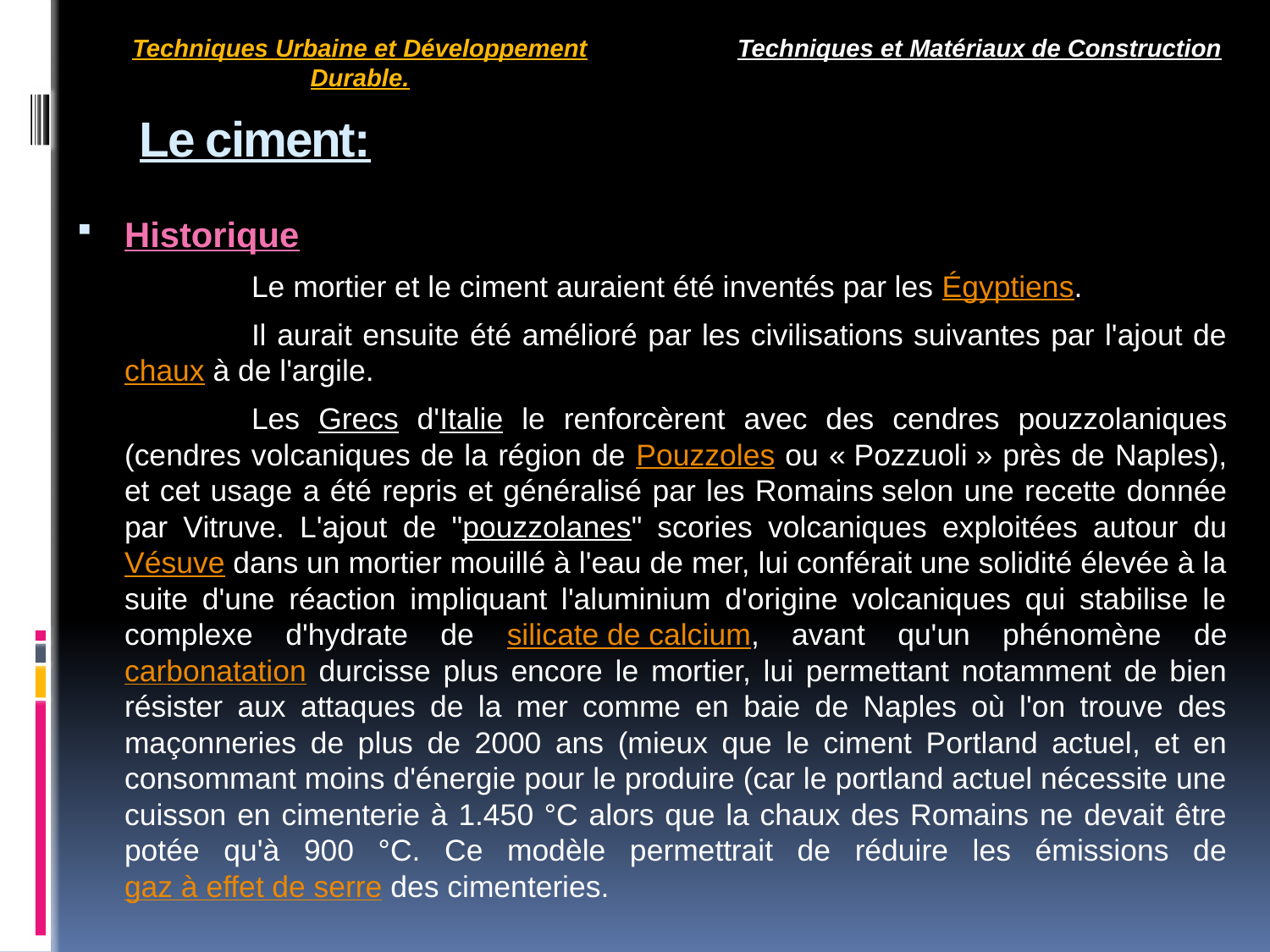

Techniques Urbaine et Développement Durable.
Techniques et Matériaux de Construction
# Le ciment:
Historique
		Le mortier et le ciment auraient été inventés par les Égyptiens.
		Il aurait ensuite été amélioré par les civilisations suivantes par l'ajout de chaux à de l'argile.
		Les Grecs d'Italie le renforcèrent avec des cendres pouzzolaniques (cendres volcaniques de la région de Pouzzoles ou « Pozzuoli » près de Naples), et cet usage a été repris et généralisé par les Romains selon une recette donnée par Vitruve. L'ajout de "pouzzolanes" scories volcaniques exploitées autour du Vésuve dans un mortier mouillé à l'eau de mer, lui conférait une solidité élevée à la suite d'une réaction impliquant l'aluminium d'origine volcaniques qui stabilise le complexe d'hydrate de silicate de calcium, avant qu'un phénomène de carbonatation durcisse plus encore le mortier, lui permettant notamment de bien résister aux attaques de la mer comme en baie de Naples où l'on trouve des maçonneries de plus de 2000 ans (mieux que le ciment Portland actuel, et en consommant moins d'énergie pour le produire (car le portland actuel nécessite une cuisson en cimenterie à 1.450 °C alors que la chaux des Romains ne devait être potée qu'à 900 °C. Ce modèle permettrait de réduire les émissions de gaz à effet de serre des cimenteries.